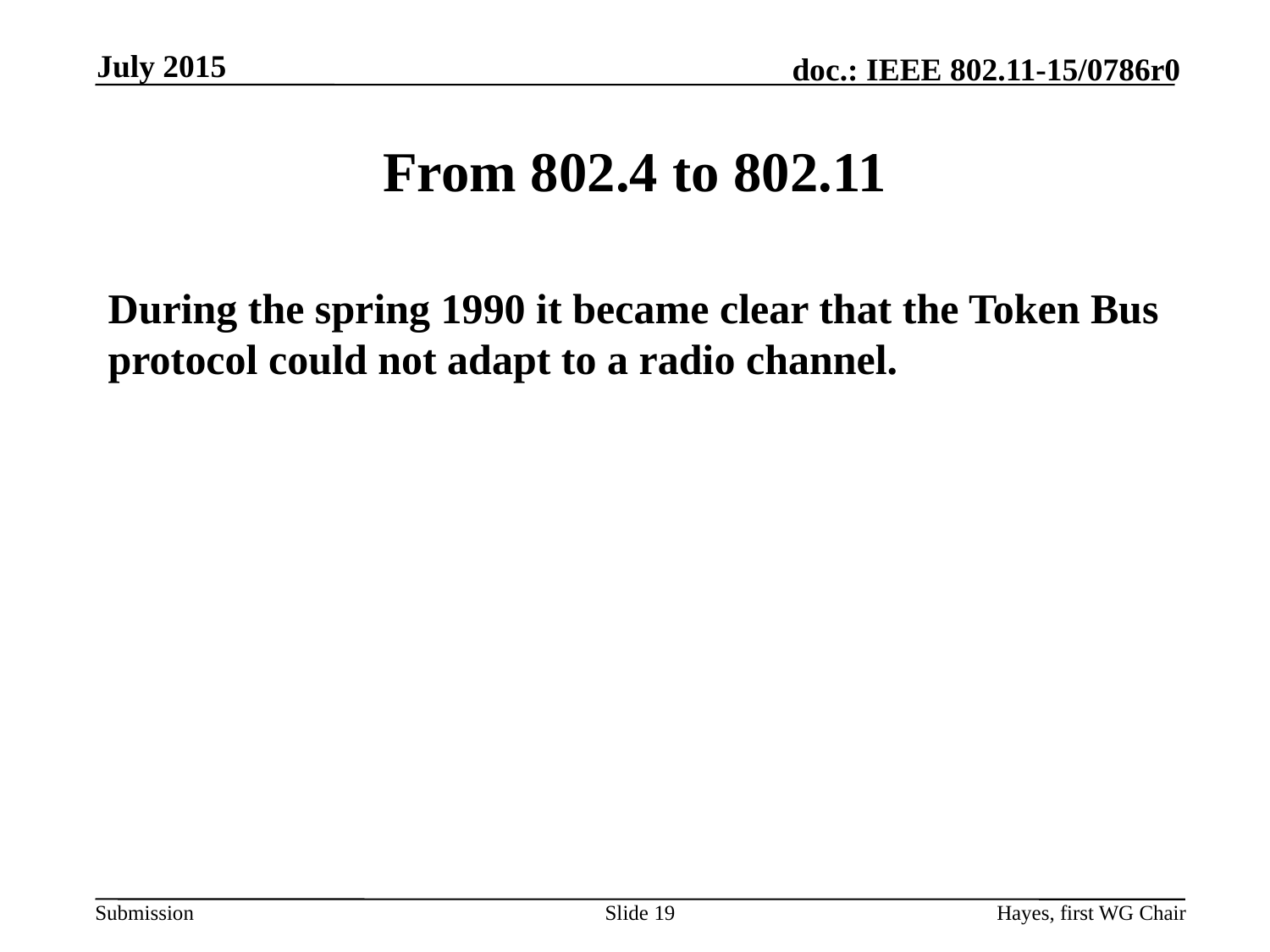

July 2015
# From 802.4 to 802.11
During the spring 1990 it became clear that the Token Bus protocol could not adapt to a radio channel.
Slide 19
Hayes, first WG Chair